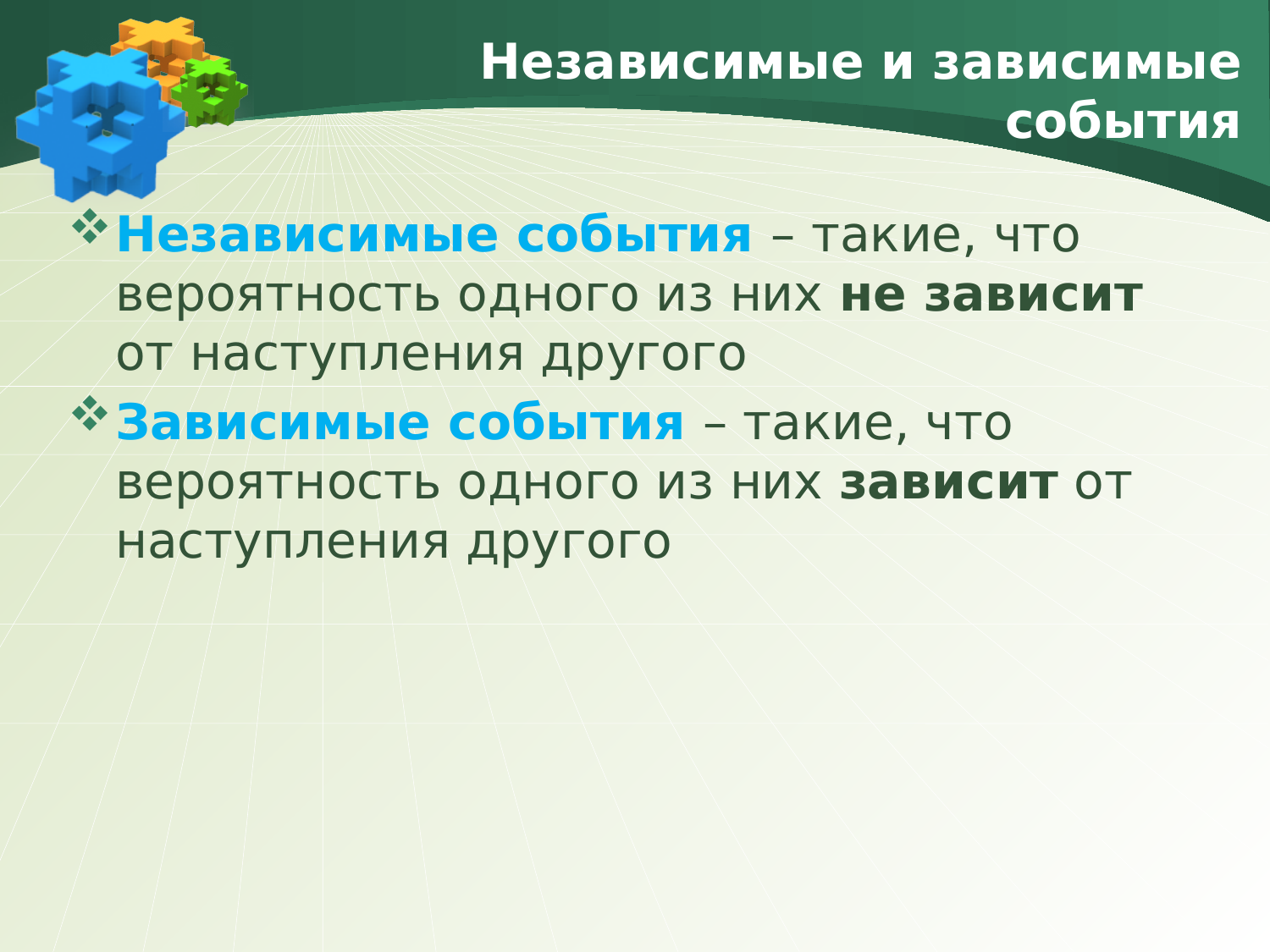

# Независимые и зависимые события

Независимые события – такие, что вероятность одного из них не зависит от наступления другого
Зависимые события – такие, что вероятность одного из них зависит от наступления другого